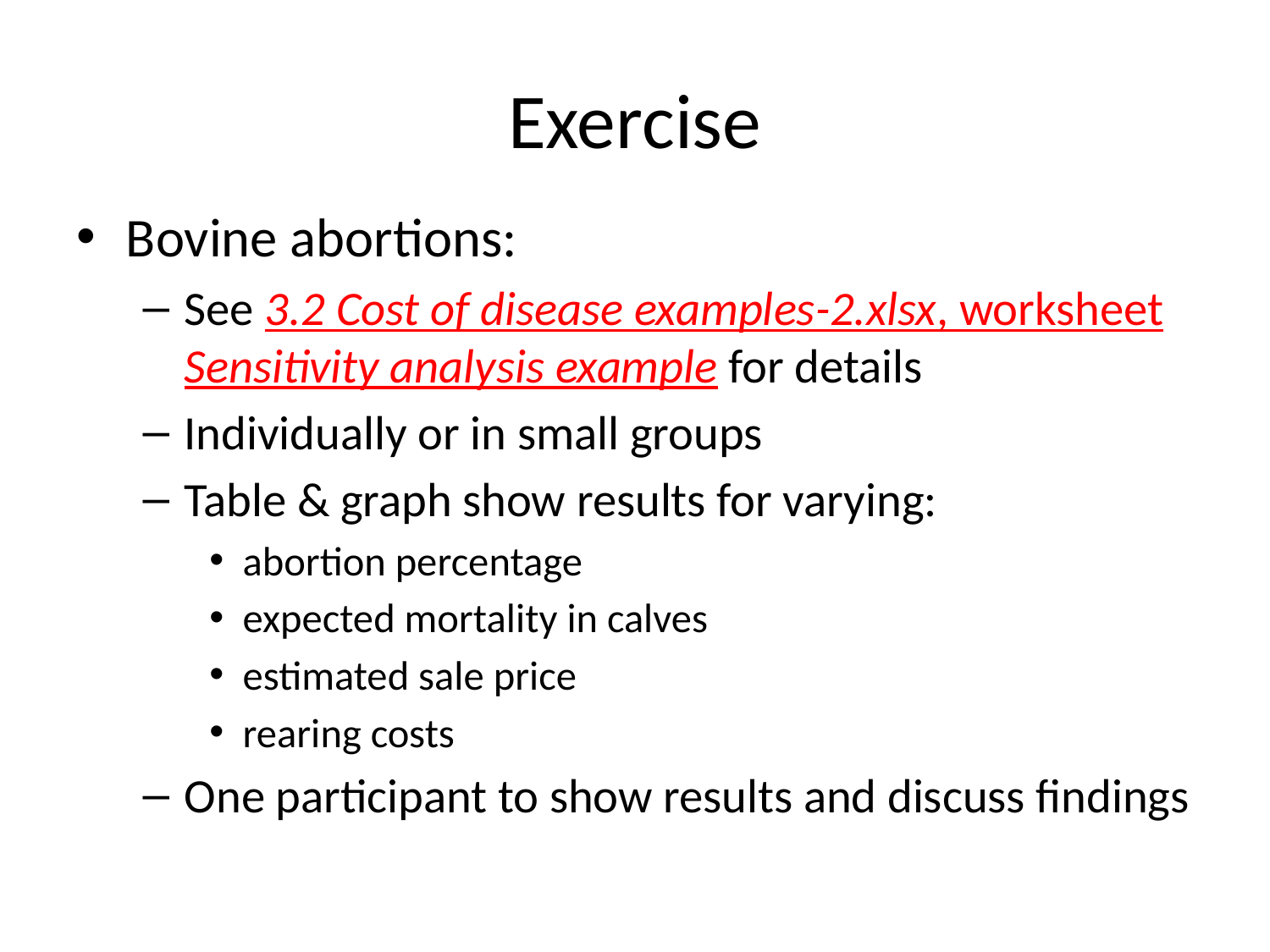

# Exercise
Bovine abortions:
See 3.2 Cost of disease examples-2.xlsx, worksheet Sensitivity analysis example for details
Individually or in small groups
Table & graph show results for varying:
abortion percentage
expected mortality in calves
estimated sale price
rearing costs
One participant to show results and discuss findings